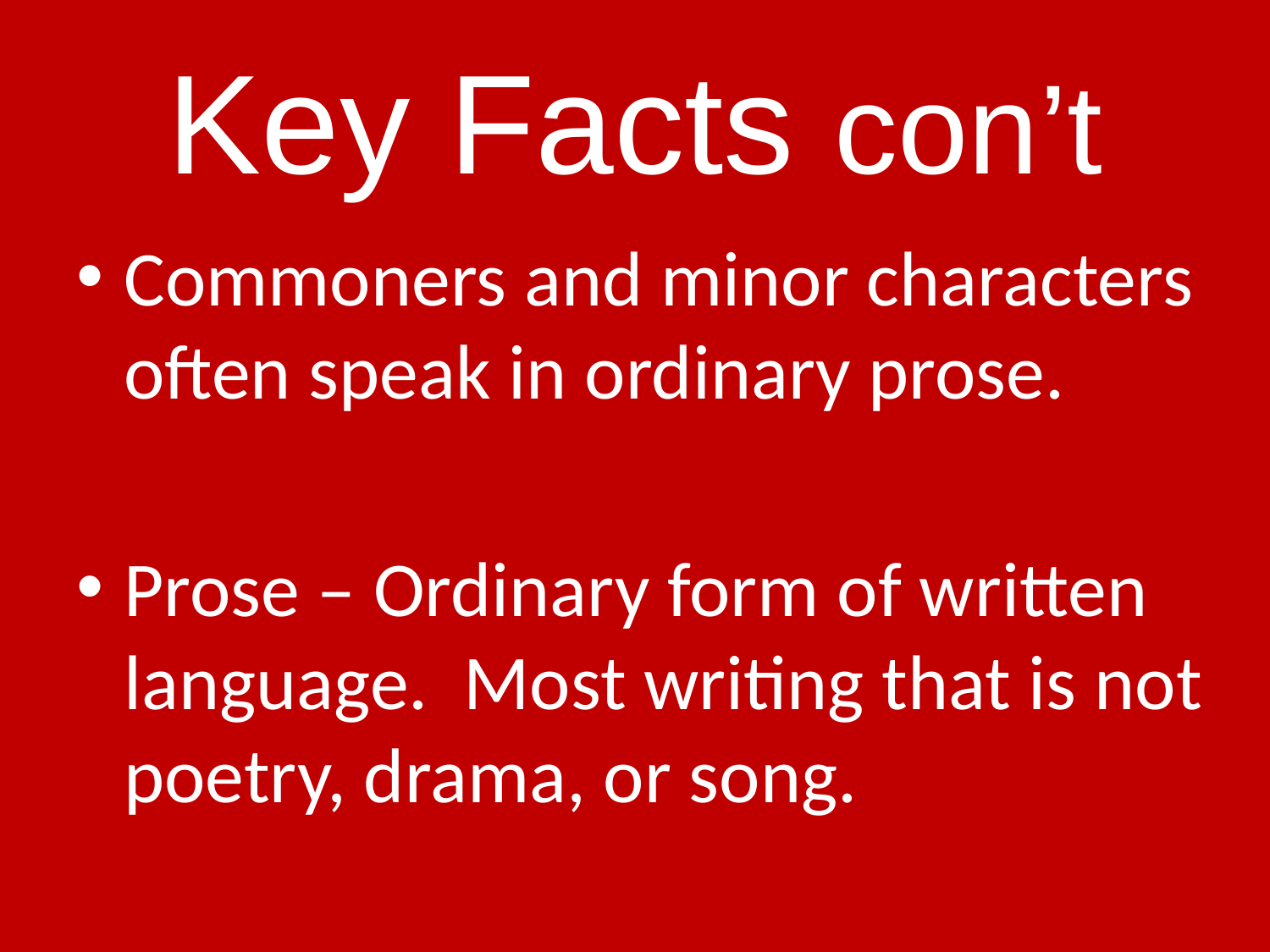

# Key Facts con’t
Commoners and minor characters often speak in ordinary prose.

Prose – Ordinary form of written language.  Most writing that is not poetry, drama, or song.